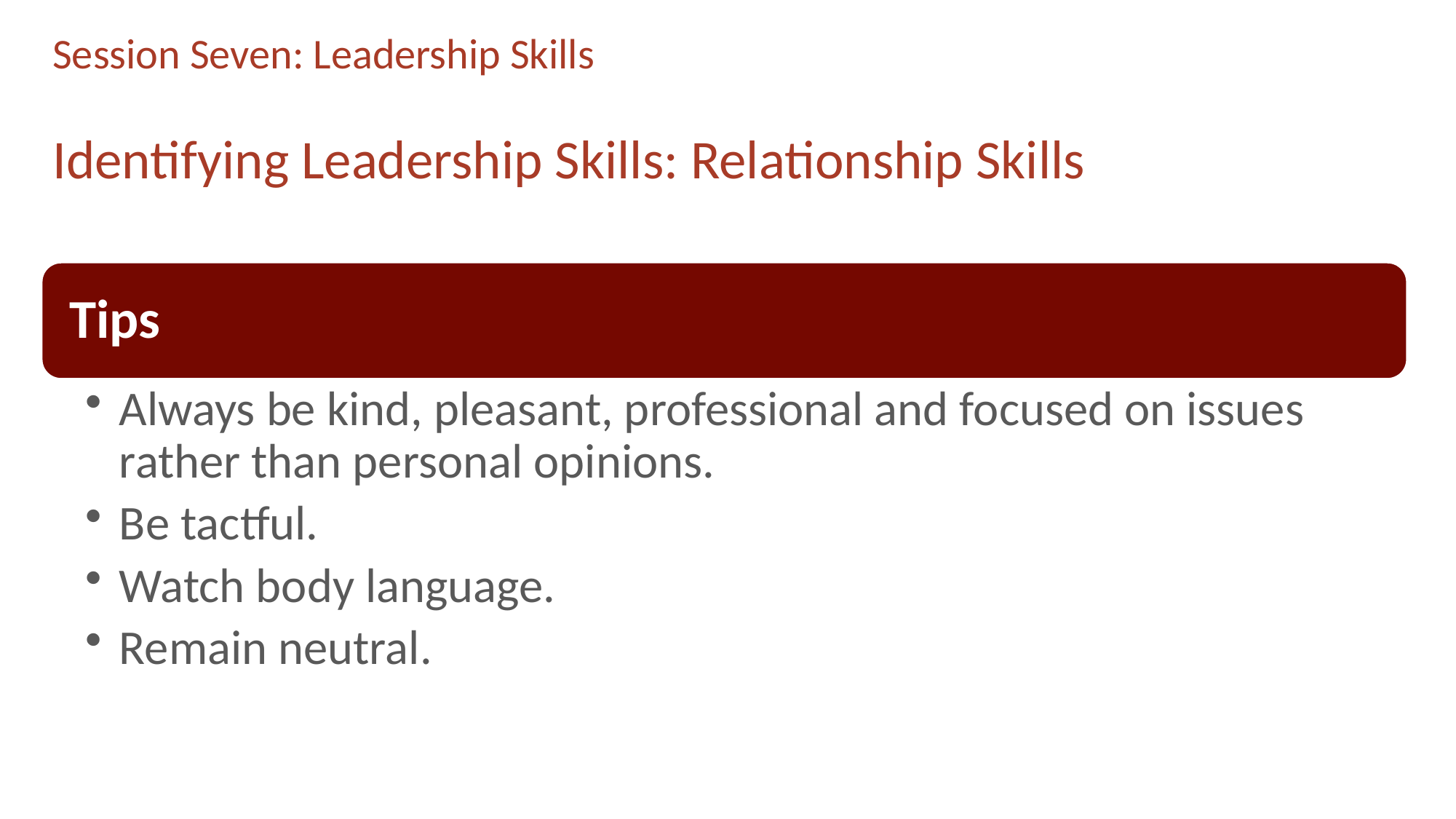

# Session Seven: Leadership Skills
Identifying Leadership Skills: Relationship Skills
Tips
Always be kind, pleasant, professional and focused on issues rather than personal opinions.
Be tactful.
Watch body language.
Remain neutral.